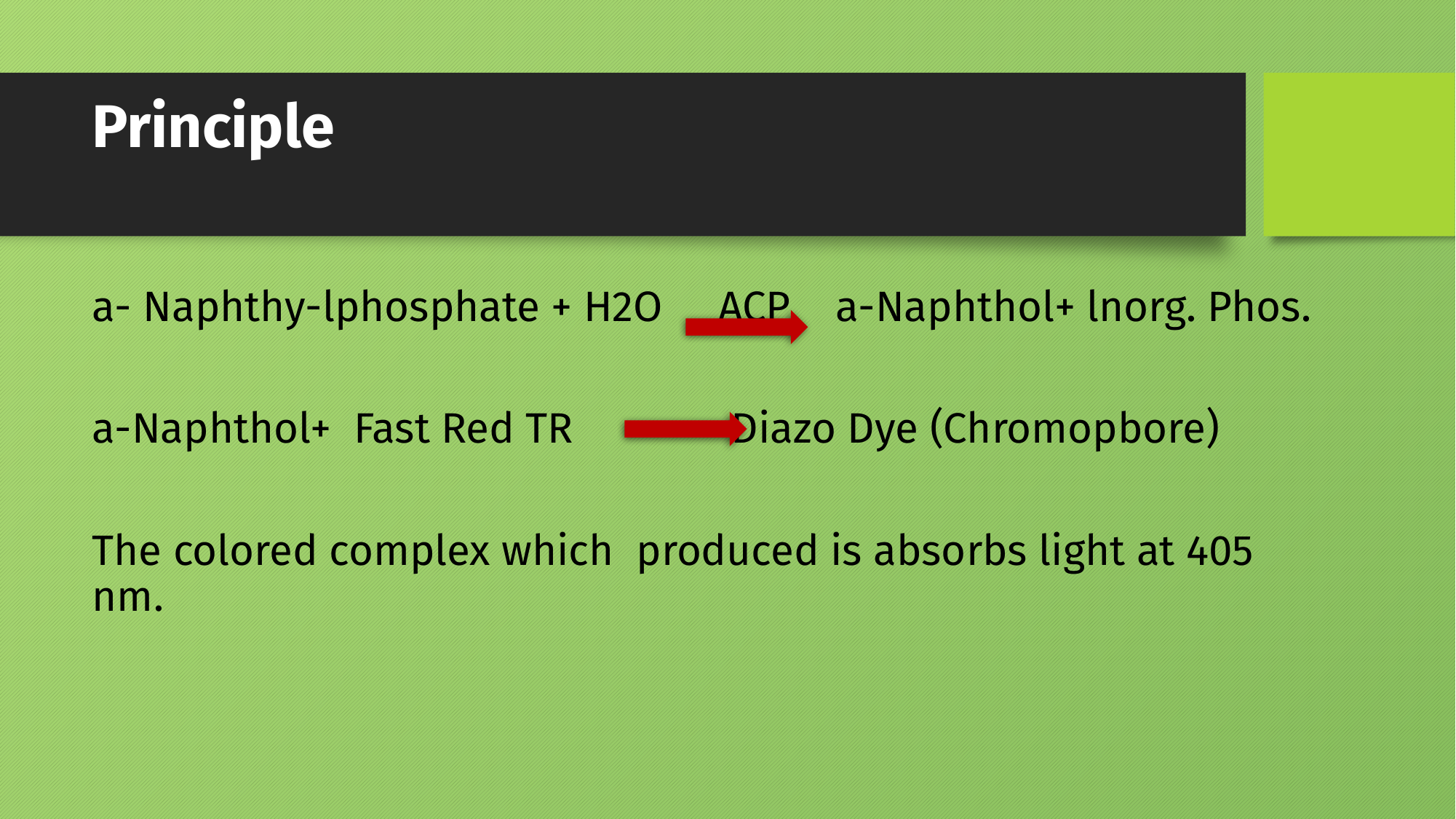

# Principle
a- Naphthy-lphosphate + H2O     ACP    a-Naphthol+ lnorg. Phos.

a-Naphthol+  Fast Red TR              Diazo Dye (Chromopbore)

The colored complex which  produced is absorbs light at 405 nm.